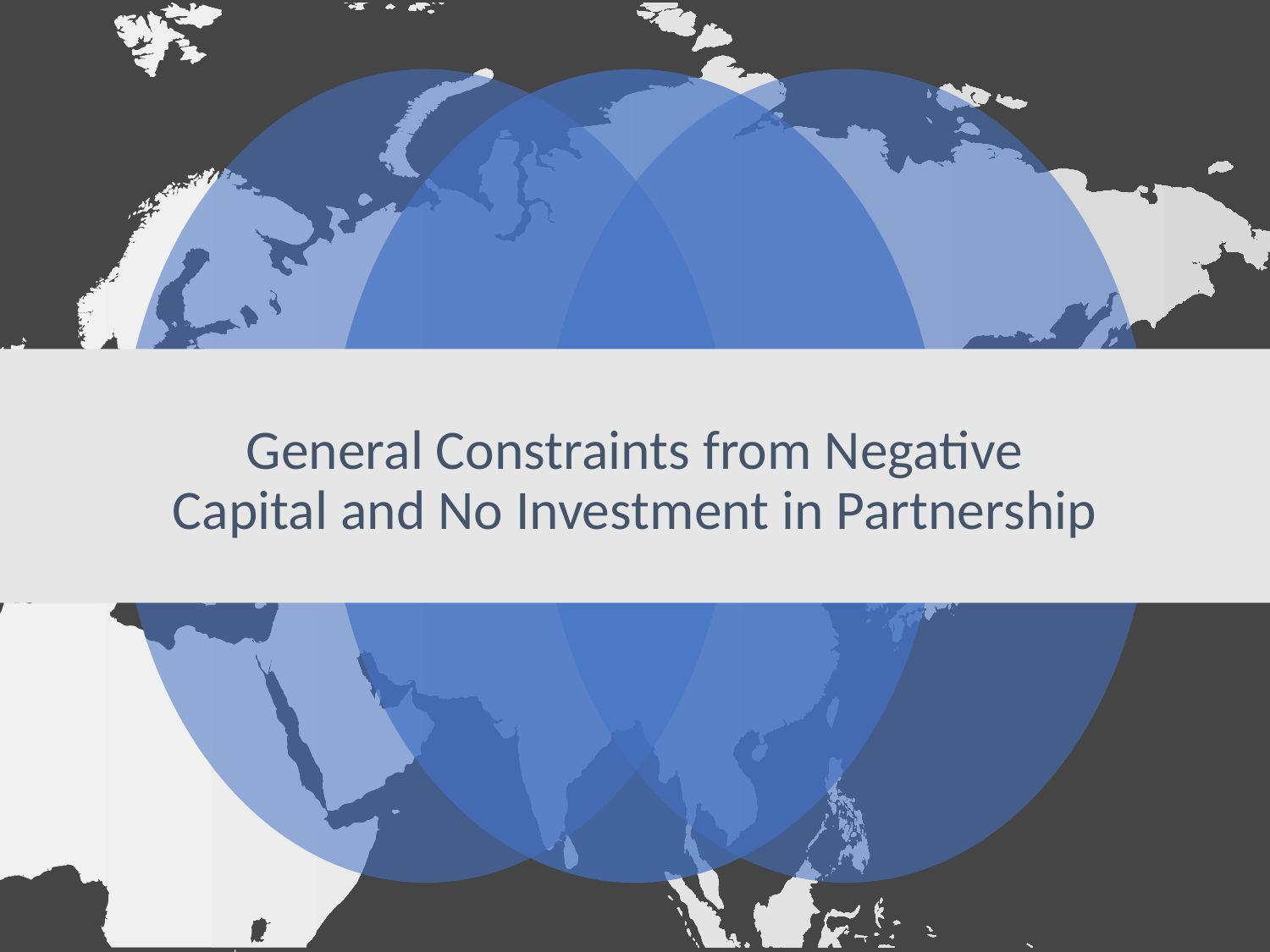

# General Constraints from Negative Capital and No Investment in Partnership